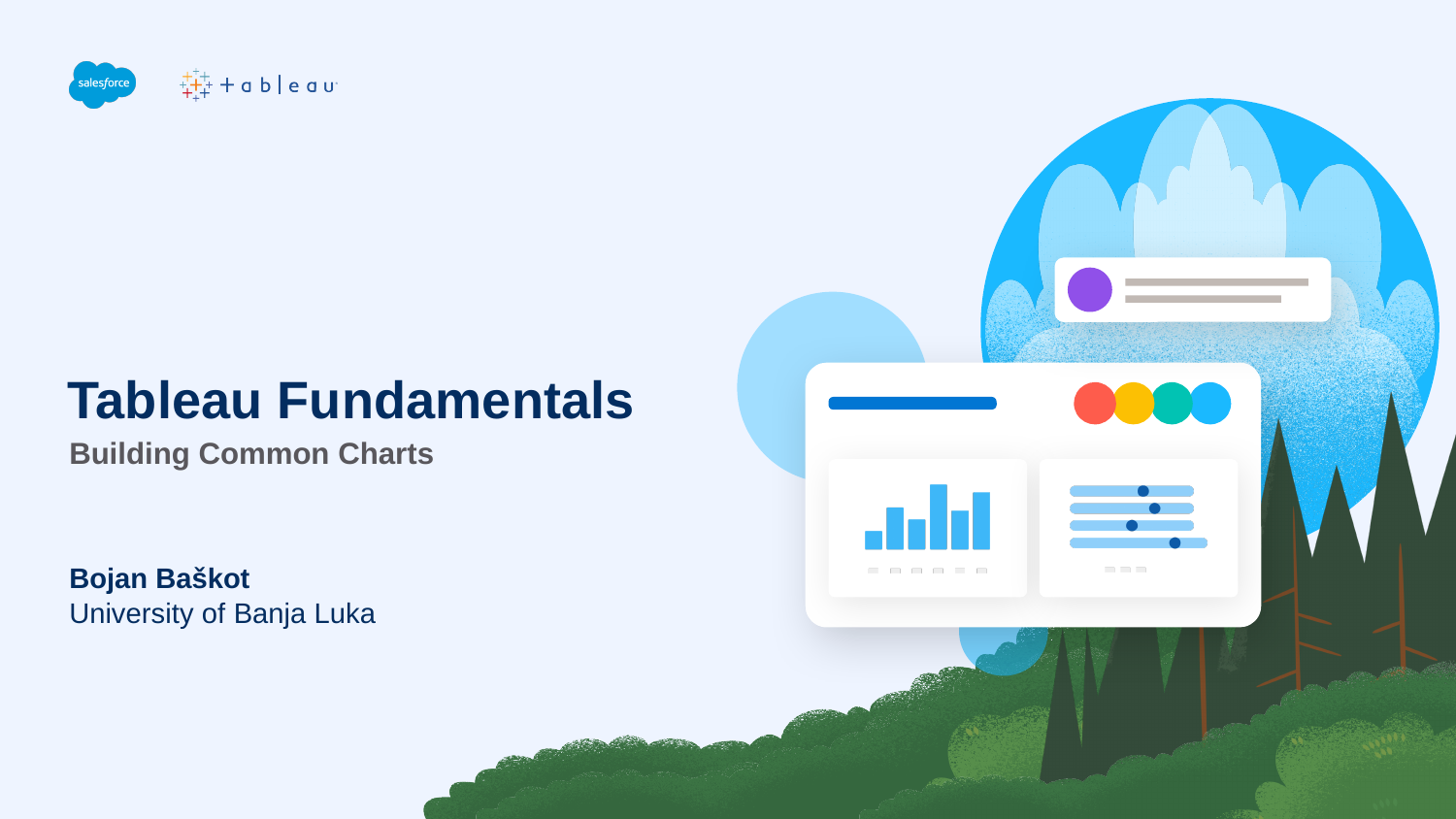

# Tableau Fundamentals
Building Common Charts

Bojan Baškot
University of Banja Luka